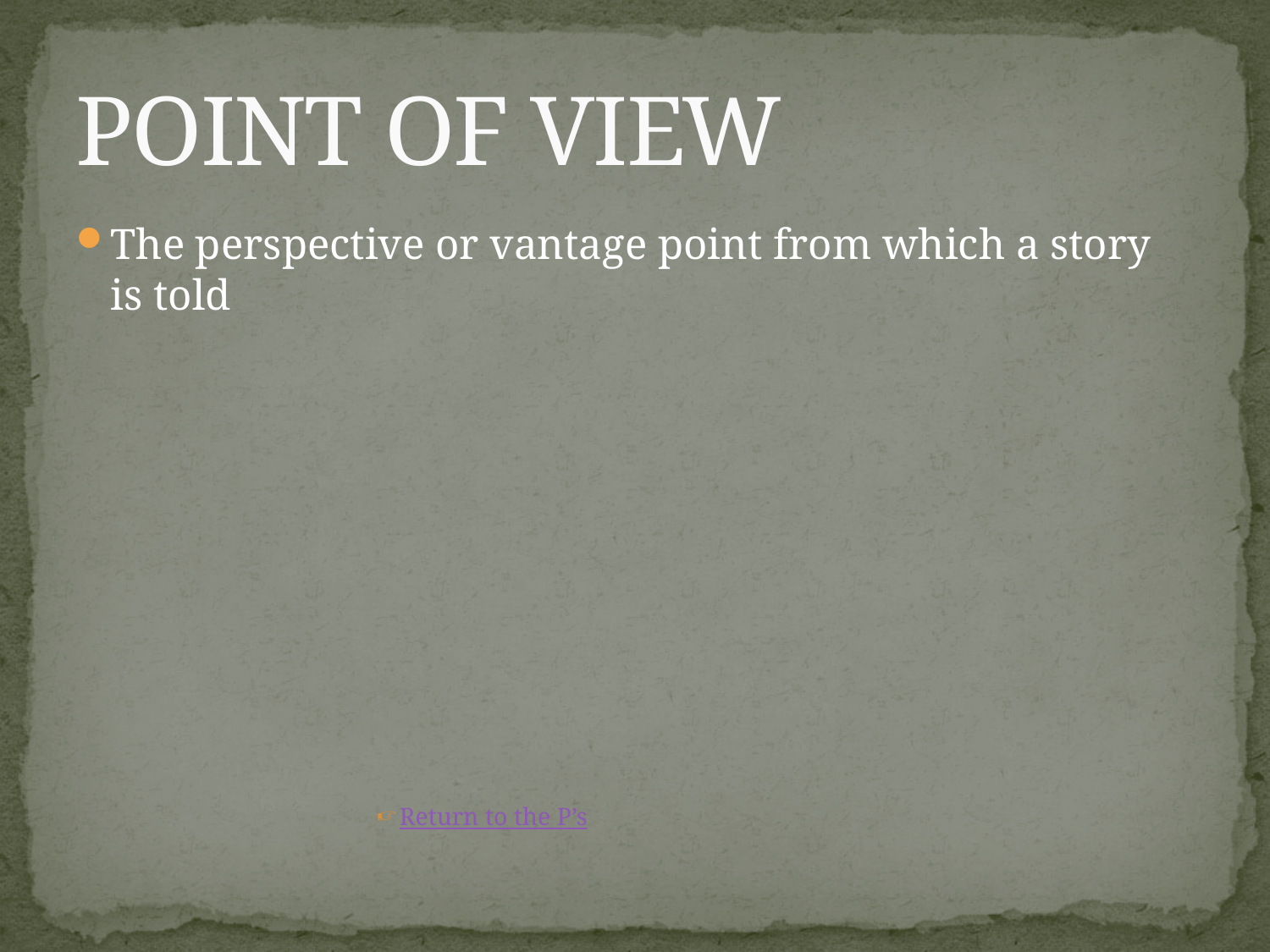

# POINT OF VIEW
The perspective or vantage point from which a story is told

Return to the P’s